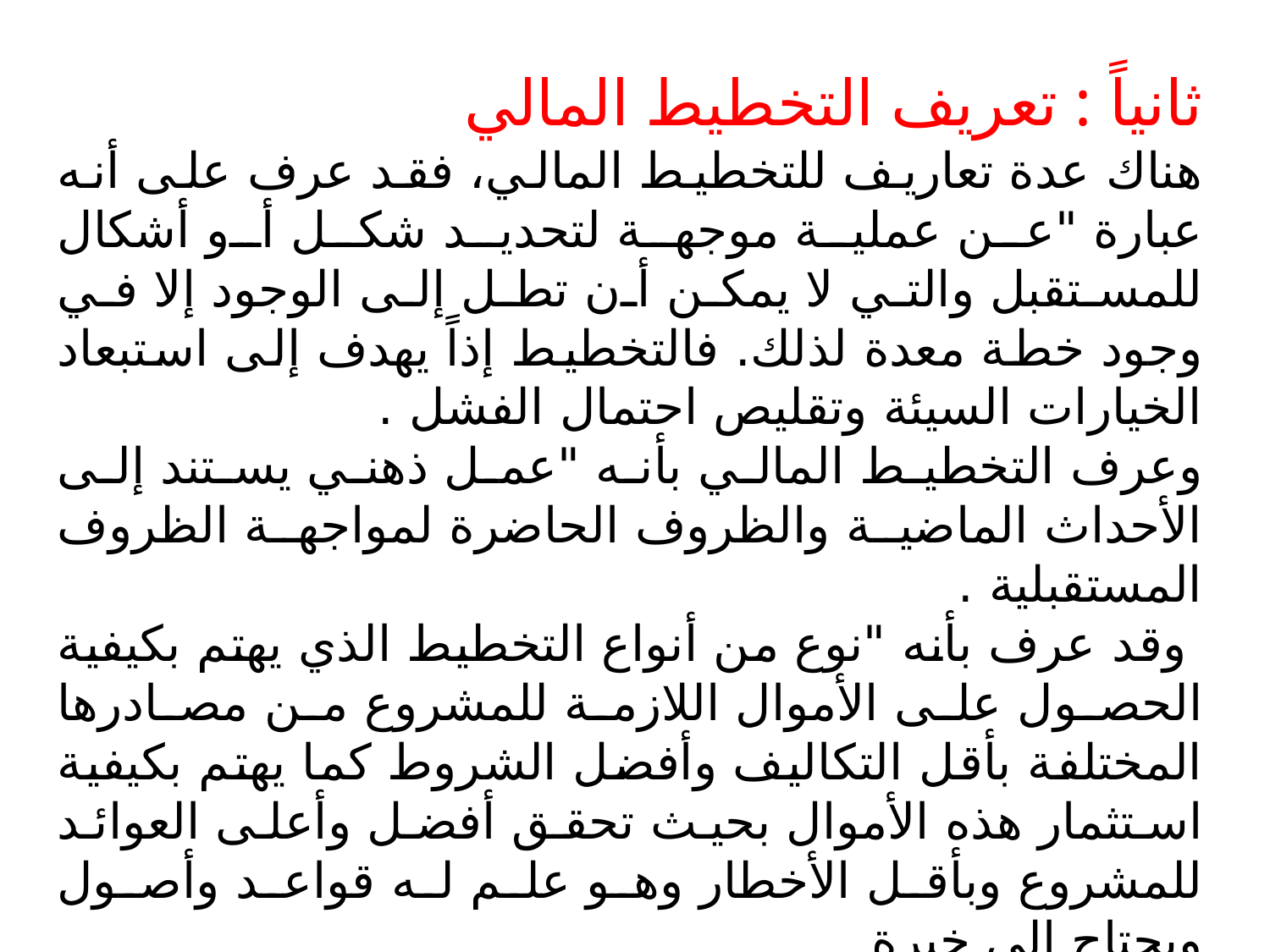

ثانياً : تعريف التخطيط المالي
هناك عدة تعاريف للتخطيط المالي، فقد عرف على أنه عبارة "عن عملية موجهة لتحديد شكل أو أشكال للمستقبل والتي لا يمكن أن تطل إلى الوجود إلا في وجود خطة معدة لذلك. فالتخطيط إذاً يهدف إلى استبعاد الخيارات السيئة وتقليص احتمال الفشل .
وعرف التخطيط المالي بأنه "عمل ذهني يستند إلى الأحداث الماضية والظروف الحاضرة لمواجهة الظروف المستقبلية .
 وقد عرف بأنه "نوع من أنواع التخطيط الذي يهتم بكيفية الحصول على الأموال اللازمة للمشروع من مصادرها المختلفة بأقل التكاليف وأفضل الشروط كما يهتم بكيفية استثمار هذه الأموال بحيث تحقق أفضل وأعلى العوائد للمشروع وبأقل الأخطار وهو علم له قواعد وأصول ويحتاج إلى خبرة
في التطبيق والقدرة على التنبؤ وتحليل الماضي والإعداد للمستقبل".